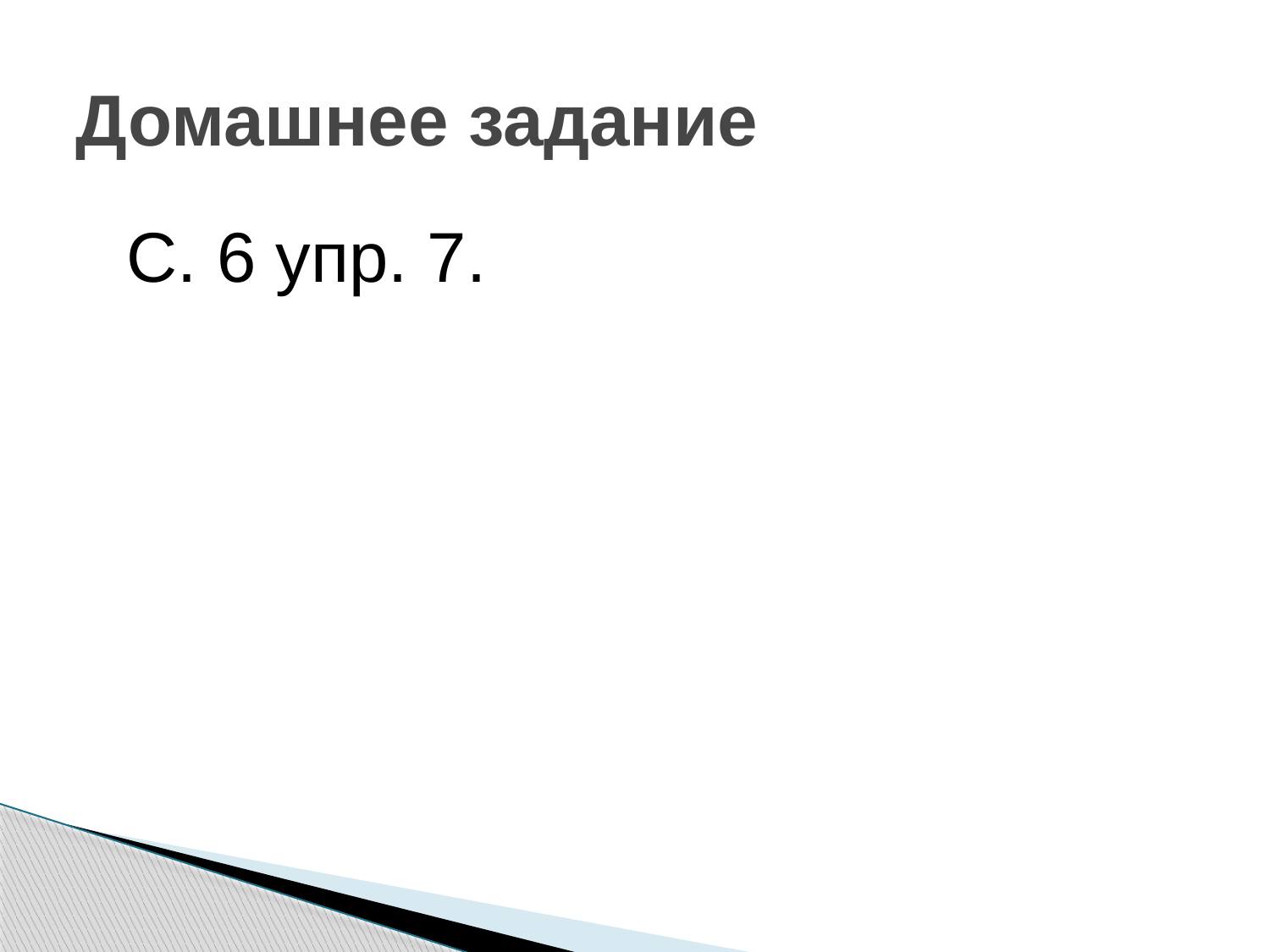

# Домашнее задание
	С. 6 упр. 7.